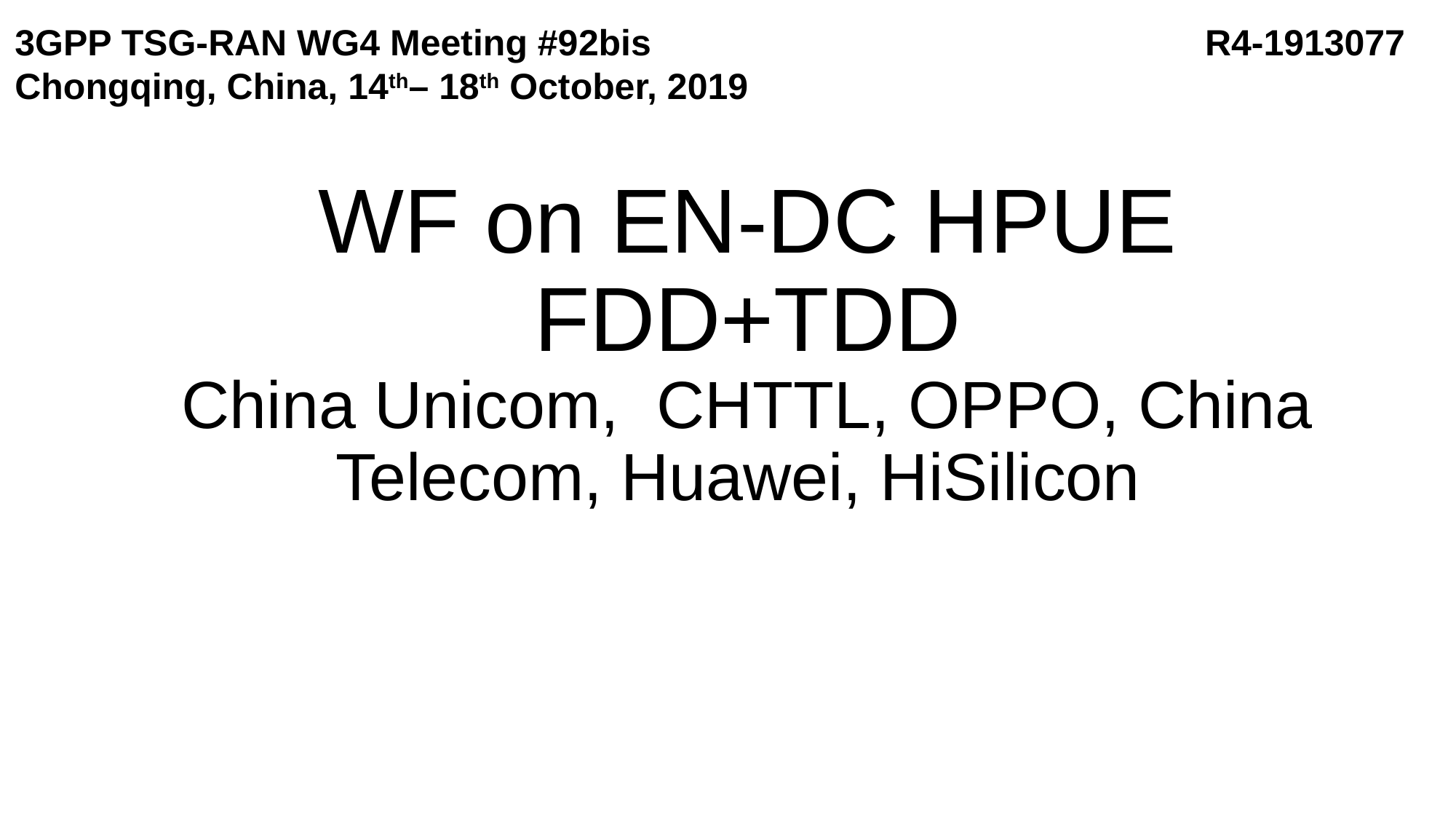

3GPP TSG-RAN WG4 Meeting #92bis		                                          R4-1913077
Chongqing, China, 14th– 18th October, 2019
# WF on EN-DC HPUE FDD+TDD China Unicom,  CHTTL, OPPO, China Telecom, Huawei, HiSilicon